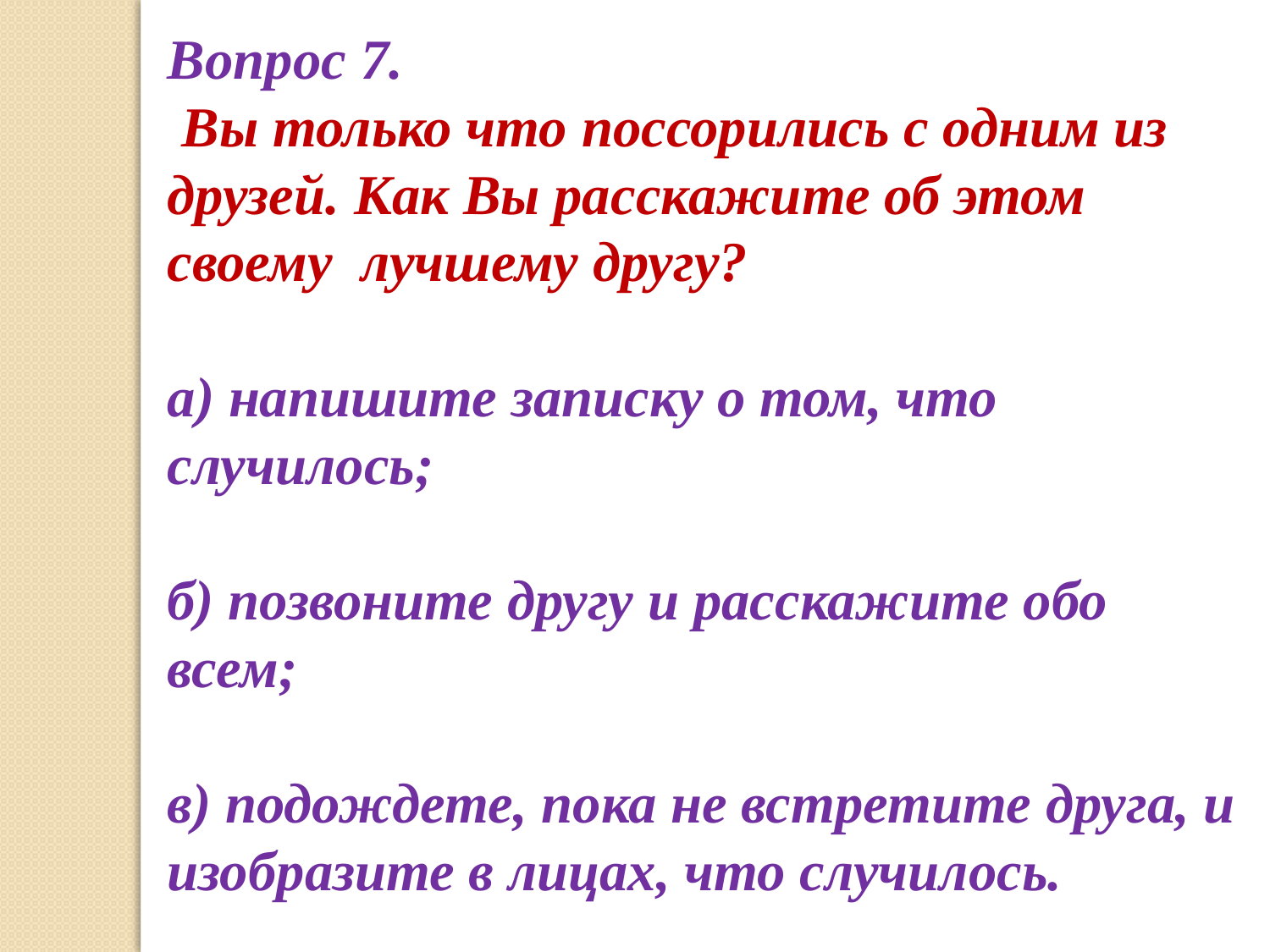

Вопрос 7.
 Вы только что поссорились с одним из  друзей. Как Вы расскажите об этом своему  лучшему другу?

а) напишите записку о том, что случилось;

б) позвоните другу и расскажите обо всем;

в) подождете, пока не встретите друга, и изобразите в лицах, что случилось.